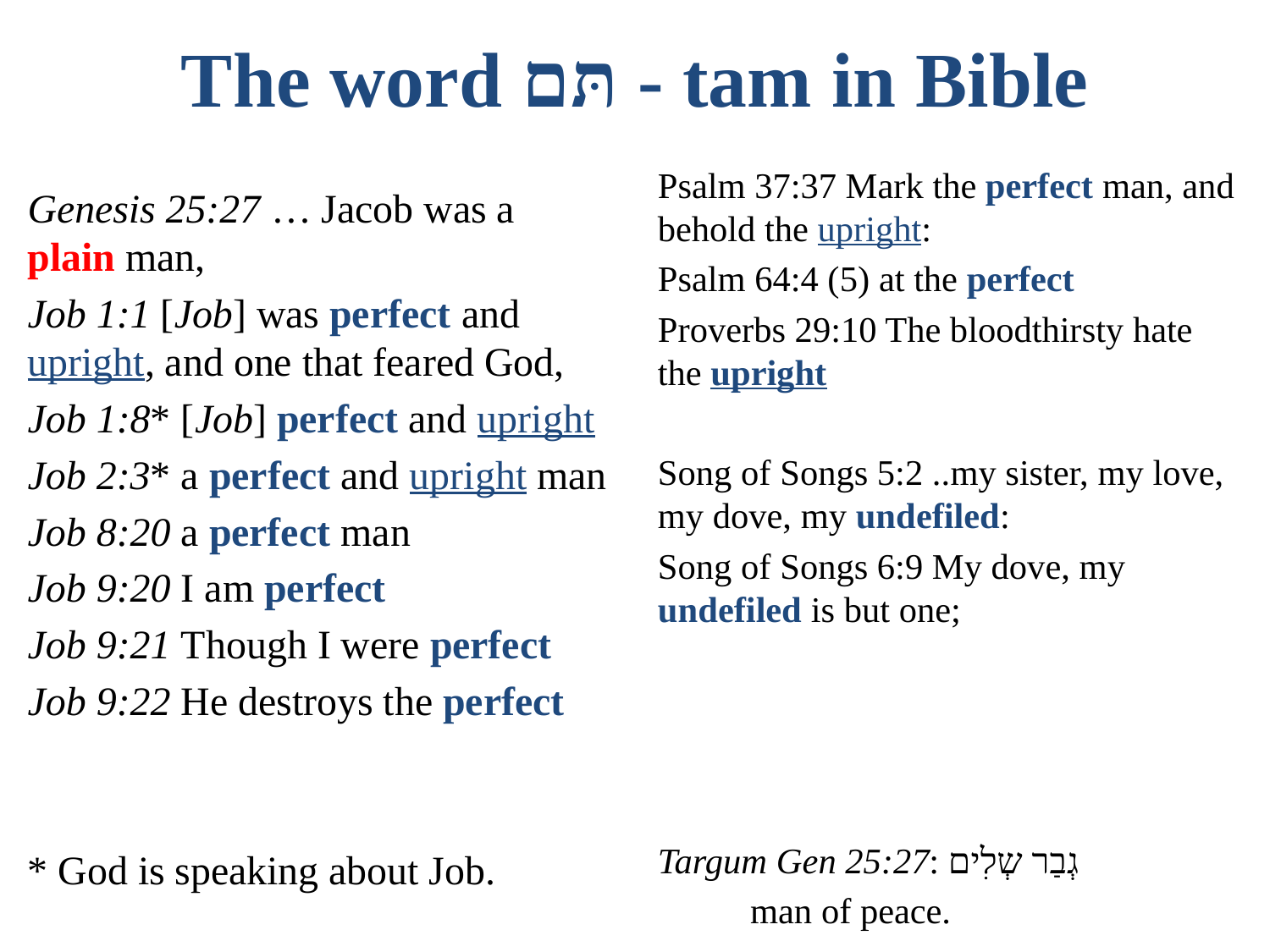

# The word תּם - tam in Bible
Psalm 37:37 Mark the perfect man, and behold the upright:
Psalm 64:4 (5) at the perfect
Proverbs 29:10 The bloodthirsty hate the upright

Song of Songs 5:2 ..my sister, my love, my dove, my undefiled:
Song of Songs 6:9 My dove, my undefiled is but one;

Targum Gen 25:27: גְבַר שְלִים
		man of peace.
Genesis 25:27 … Jacob was a plain man,
Job 1:1 [Job] was perfect and upright, and one that feared God,
Job 1:8* [Job] perfect and upright
Job 2:3* a perfect and upright man
Job 8:20 a perfect man
Job 9:20 I am perfect
Job 9:21 Though I were perfect
Job 9:22 He destroys the perfect

* God is speaking about Job.